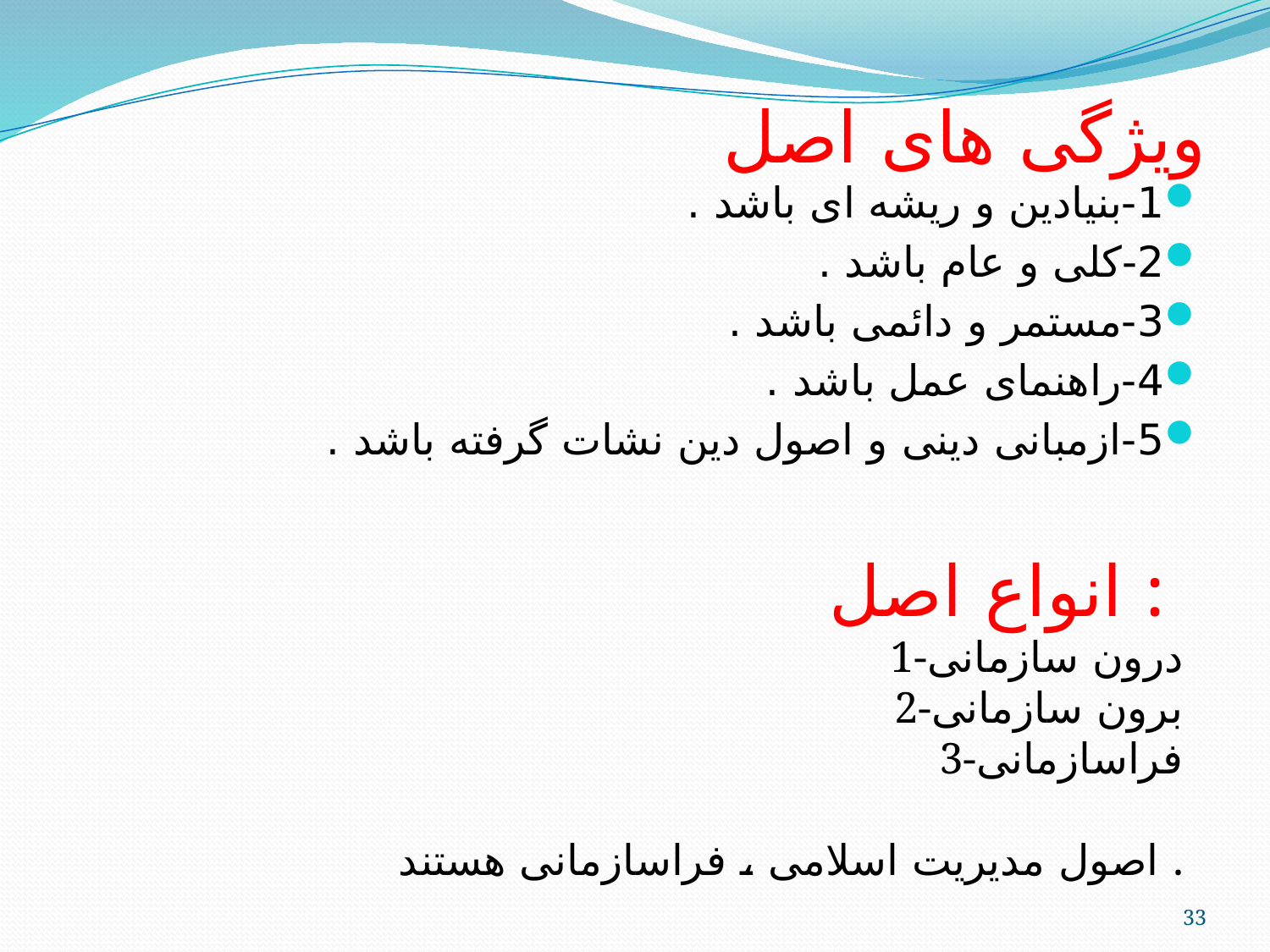

# ویژگی های اصل
1-بنیادین و ریشه ای باشد .
2-کلی و عام باشد .
3-مستمر و دائمی باشد .
4-راهنمای عمل باشد .
5-ازمبانی دینی و اصول دین نشات گرفته باشد .
انواع اصل :
1-درون سازمانی
2-برون سازمانی
3-فراسازمانی

اصول مدیریت اسلامی ، فراسازمانی هستند .
33